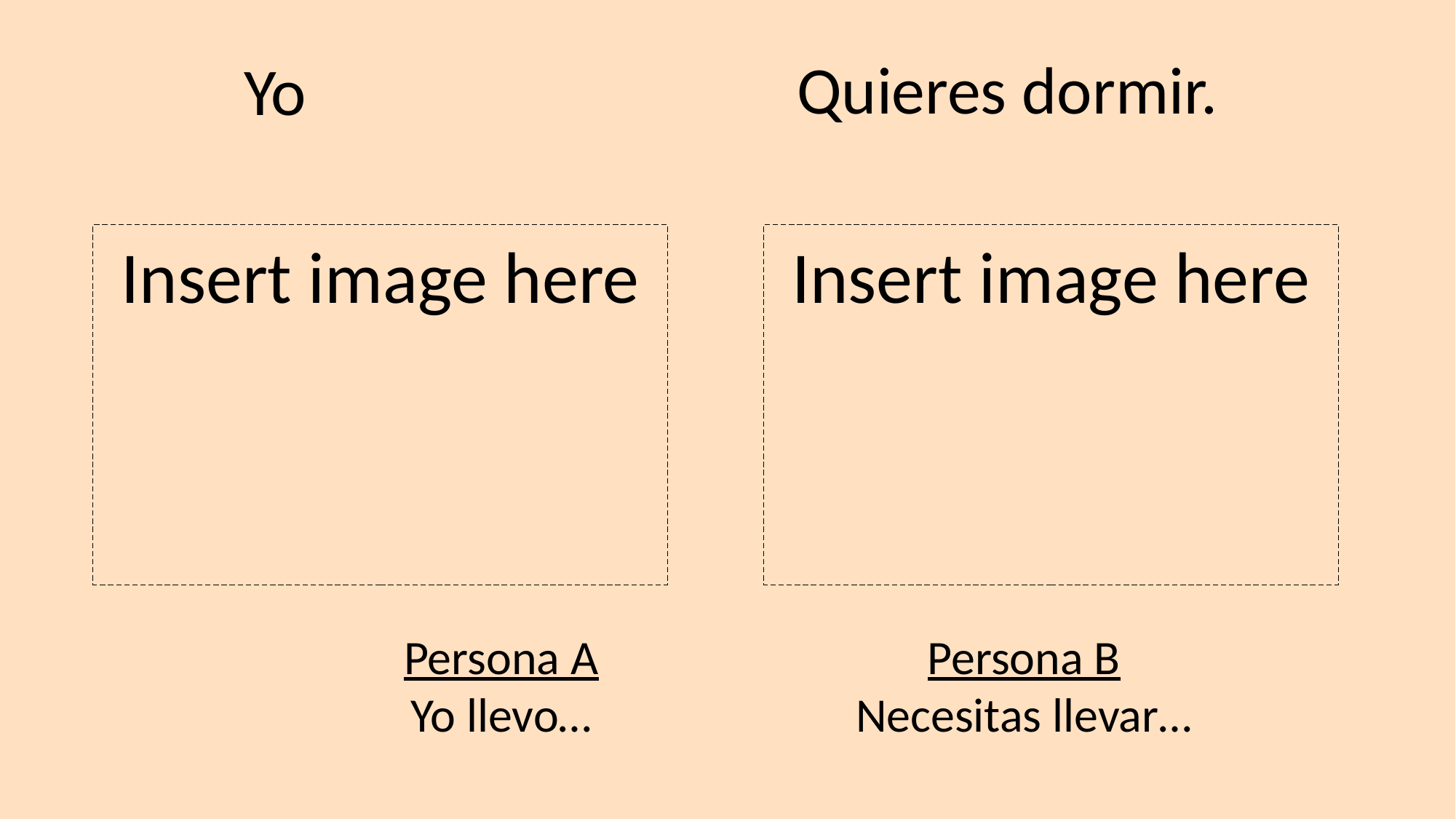

Quieres dormir.
# Yo
Insert image here

Insert image here

Persona B
Necesitas llevar…

Persona A
Yo llevo…